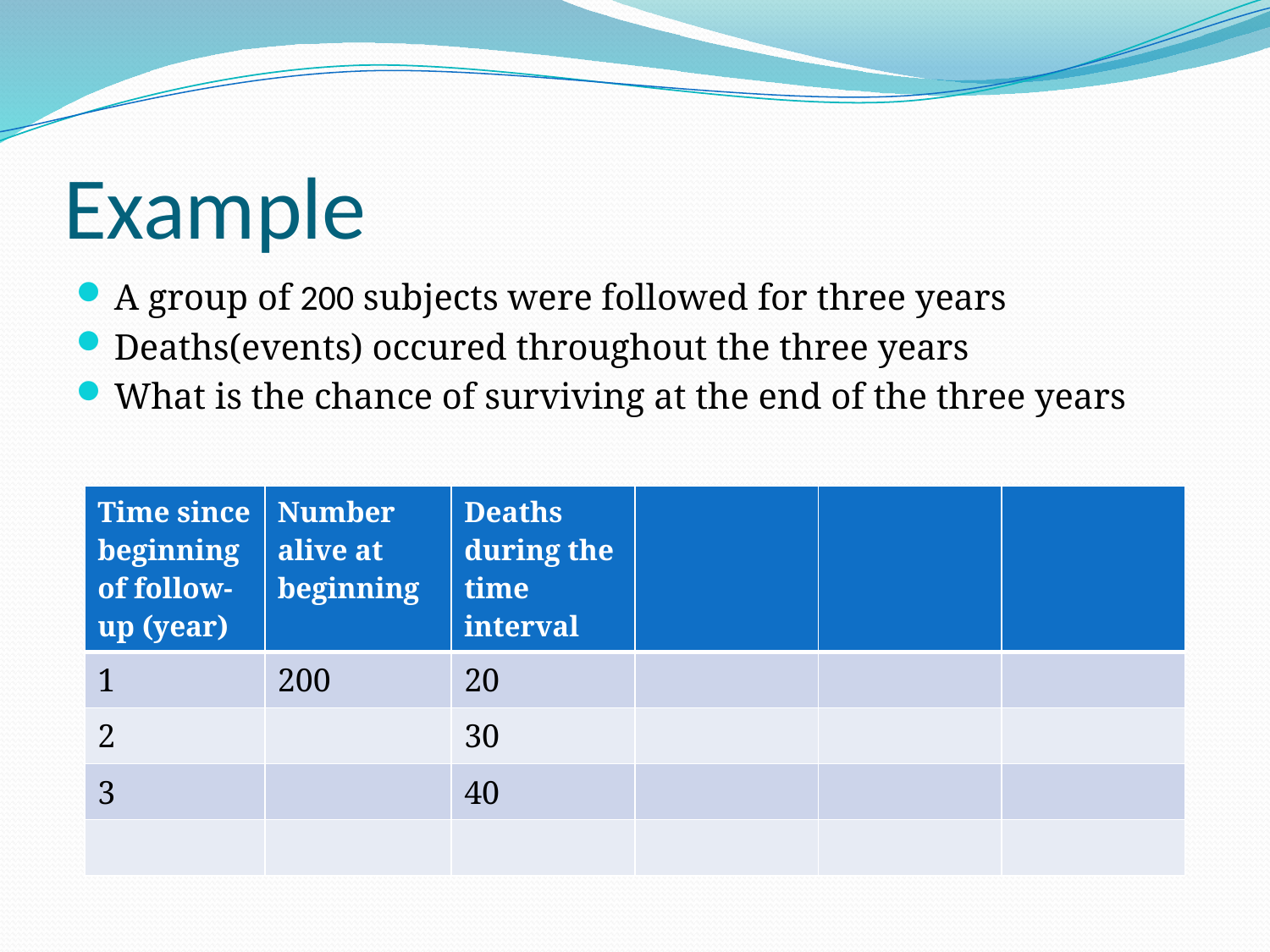

# Example
A group of 200 subjects were followed for three years
Deaths(events) occured throughout the three years
What is the chance of surviving at the end of the three years
| Time since beginning of follow-up (year) | Number alive at beginning | Deaths during the time interval |  |  |  |
| --- | --- | --- | --- | --- | --- |
| 1 | 200 | 20 |  |  |  |
| 2 |  | 30 |  |  |  |
| 3 |  | 40 |  |  |  |
|  |  |  |  |  |  |